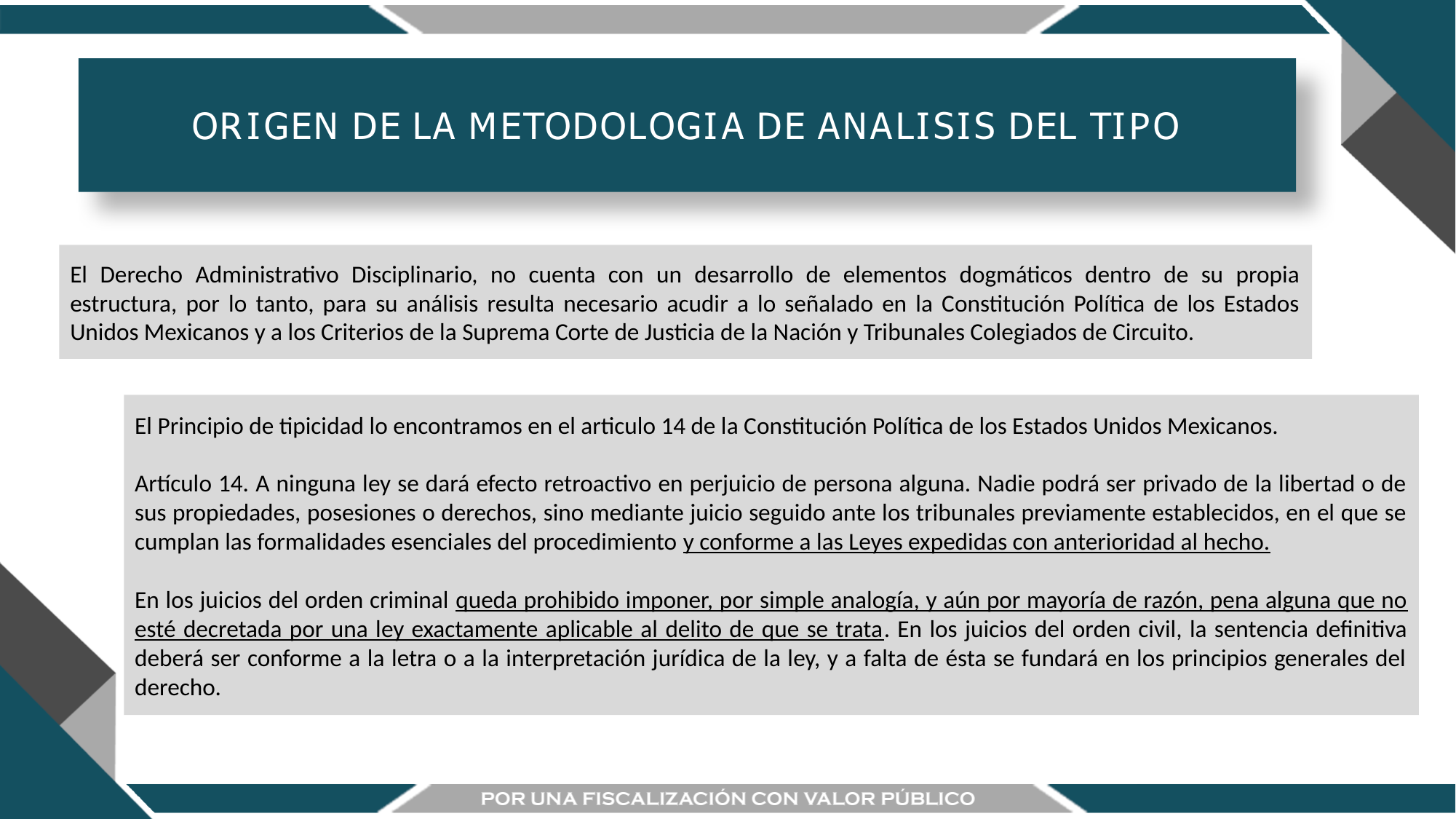

ORIGEN DE LA METODOLOGIA DE ANALISIS DEL TIPO
El Derecho Administrativo Disciplinario, no cuenta con un desarrollo de elementos dogmáticos dentro de su propia estructura, por lo tanto, para su análisis resulta necesario acudir a lo señalado en la Constitución Política de los Estados Unidos Mexicanos y a los Criterios de la Suprema Corte de Justicia de la Nación y Tribunales Colegiados de Circuito.
El Principio de tipicidad lo encontramos en el articulo 14 de la Constitución Política de los Estados Unidos Mexicanos.

Artículo 14. A ninguna ley se dará efecto retroactivo en perjuicio de persona alguna. Nadie podrá ser privado de la libertad o de sus propiedades, posesiones o derechos, sino mediante juicio seguido ante los tribunales previamente establecidos, en el que se cumplan las formalidades esenciales del procedimiento y conforme a las Leyes expedidas con anterioridad al hecho.

En los juicios del orden criminal queda prohibido imponer, por simple analogía, y aún por mayoría de razón, pena alguna que no esté decretada por una ley exactamente aplicable al delito de que se trata. En los juicios del orden civil, la sentencia definitiva deberá ser conforme a la letra o a la interpretación jurídica de la ley, y a falta de ésta se fundará en los principios generales del derecho.